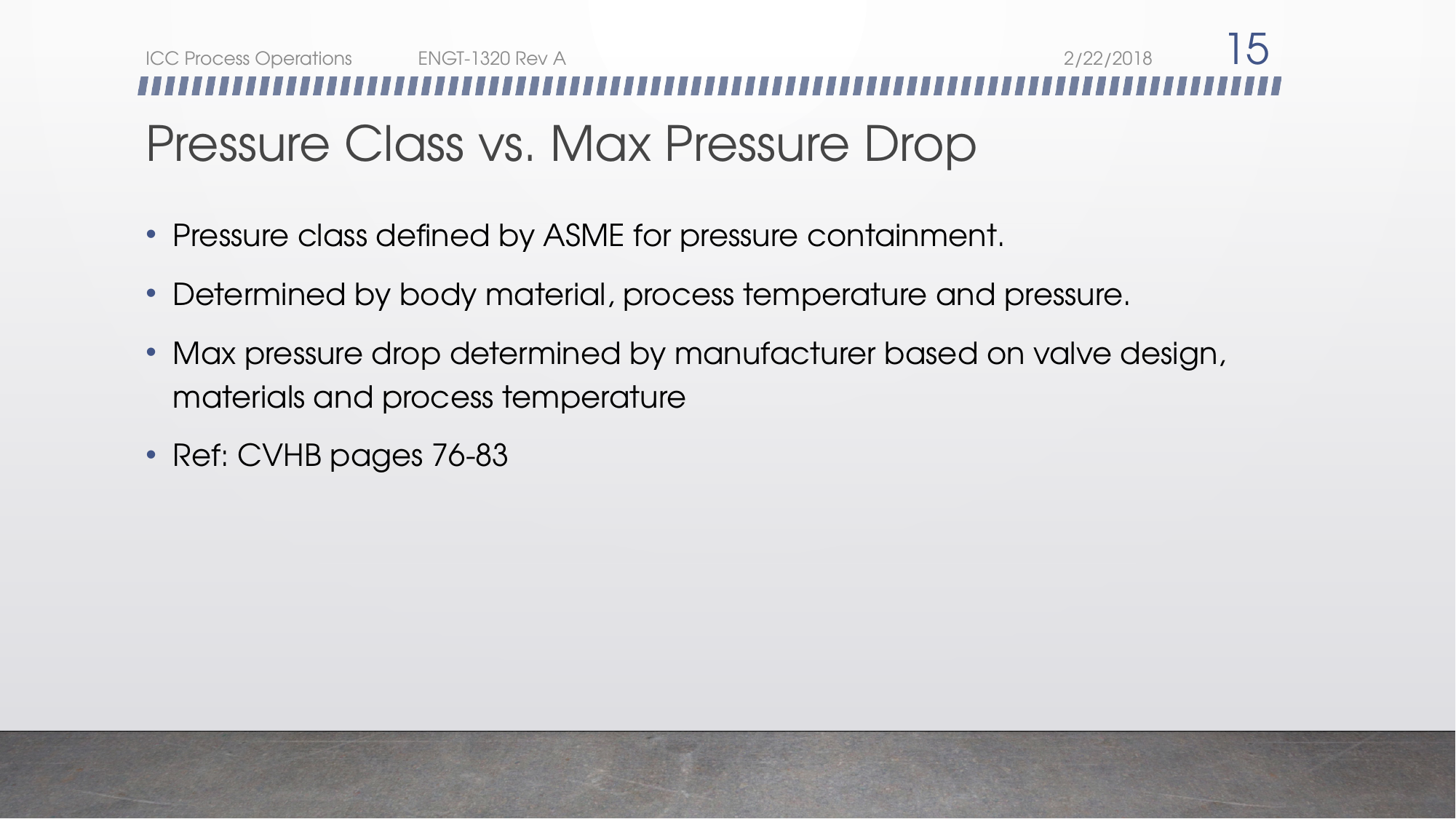

15
ICC Process Operations             ENGT-1320 Rev A
2/22/2018
# Pressure Class vs. Max Pressure Drop
Pressure class defined by ASME for pressure containment.
Determined by body material, process temperature and pressure.
Max pressure drop determined by manufacturer based on valve design, materials and process temperature
Ref: CVHB pages 76-83